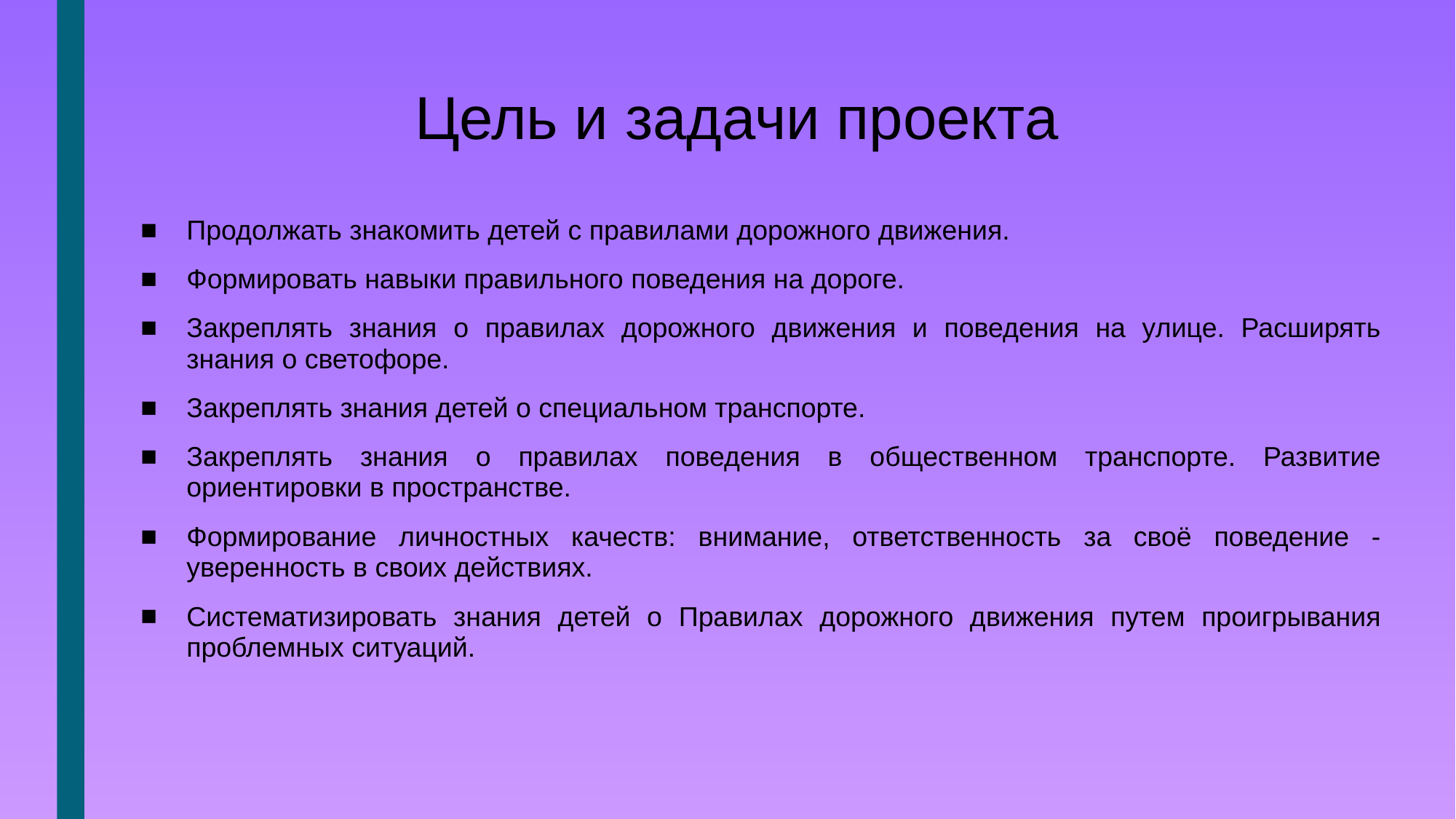

# Цель и задачи проекта
Продолжать знакомить детей с правилами дорожного движения.
Формировать навыки правильного поведения на дороге.
Закреплять знания о правилах дорожного движения и поведения на улице. Расширять знания о светофоре.
Закреплять знания детей о специальном транспорте.
Закреплять знания о правилах поведения в общественном транспорте. Развитие ориентировки в пространстве.
Формирование личностных качеств: внимание, ответственность за своё поведение - уверенность в своих действиях.
Систематизировать знания детей о Правилах дорожного движения путем проигрывания проблемных ситуаций.